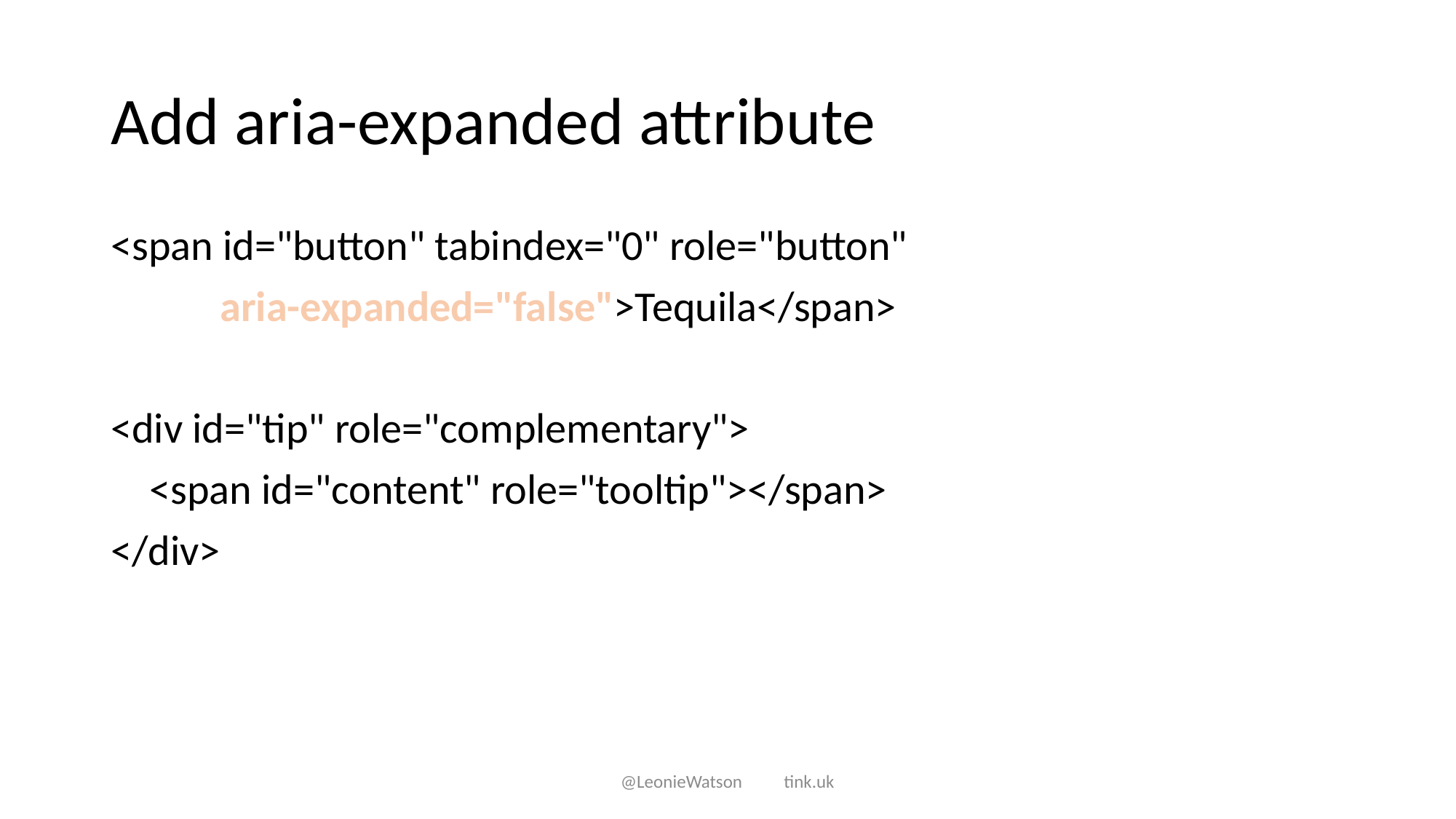

# Add aria-expanded attribute
<span id="button" tabindex="0" role="button"
	aria-expanded="false">Tequila</span>

<div id="tip" role="complementary">
    <span id="content" role="tooltip"></span>
</div>
@LeonieWatson          tink.uk